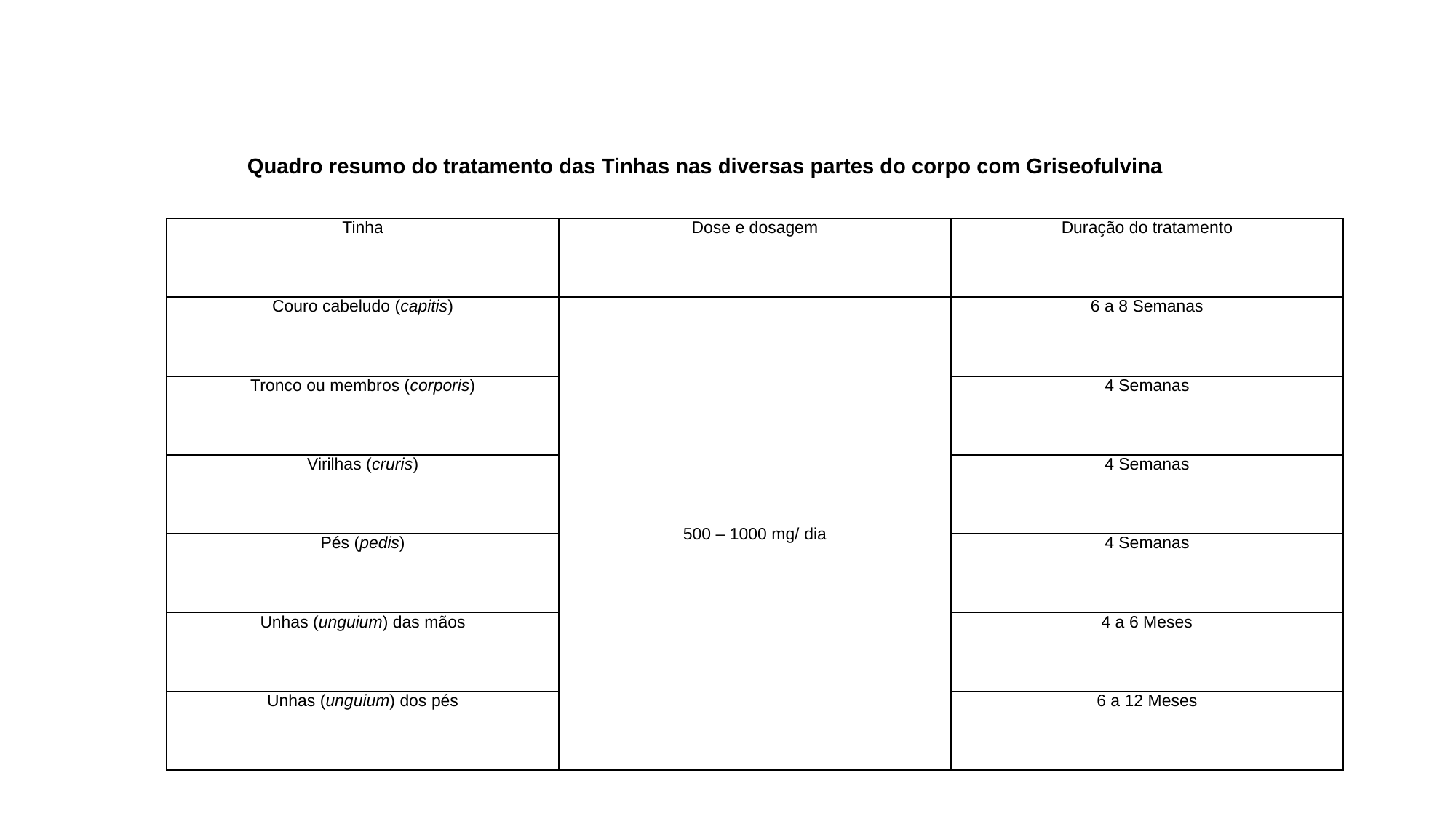

#
Quadro resumo do tratamento das Tinhas nas diversas partes do corpo com Griseofulvina

| Tinha | Dose e dosagem | Duração do tratamento |
| --- | --- | --- |
| Couro cabeludo (capitis) | 500 – 1000 mg/ dia | 6 a 8 Semanas |
| Tronco ou membros (corporis) |  | 4 Semanas |
| Virilhas (cruris) |  | 4 Semanas |
| Pés (pedis) |  | 4 Semanas |
| Unhas (unguium) das mãos |  | 4 a 6 Meses |
| Unhas (unguium) dos pés |  | 6 a 12 Meses |